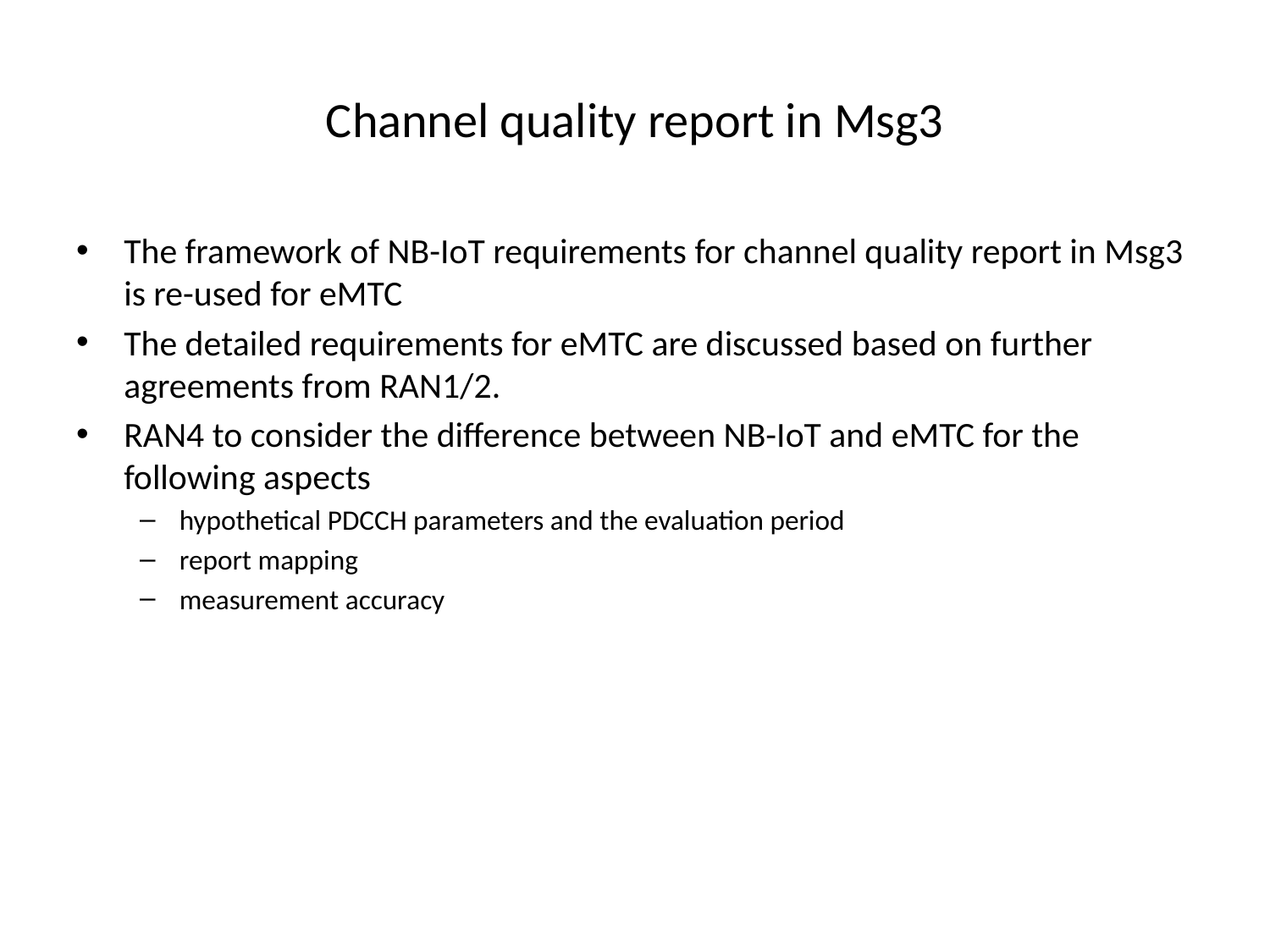

# Channel quality report in Msg3
The framework of NB-IoT requirements for channel quality report in Msg3 is re-used for eMTC
The detailed requirements for eMTC are discussed based on further agreements from RAN1/2.
RAN4 to consider the difference between NB-IoT and eMTC for the following aspects
hypothetical PDCCH parameters and the evaluation period
report mapping
measurement accuracy